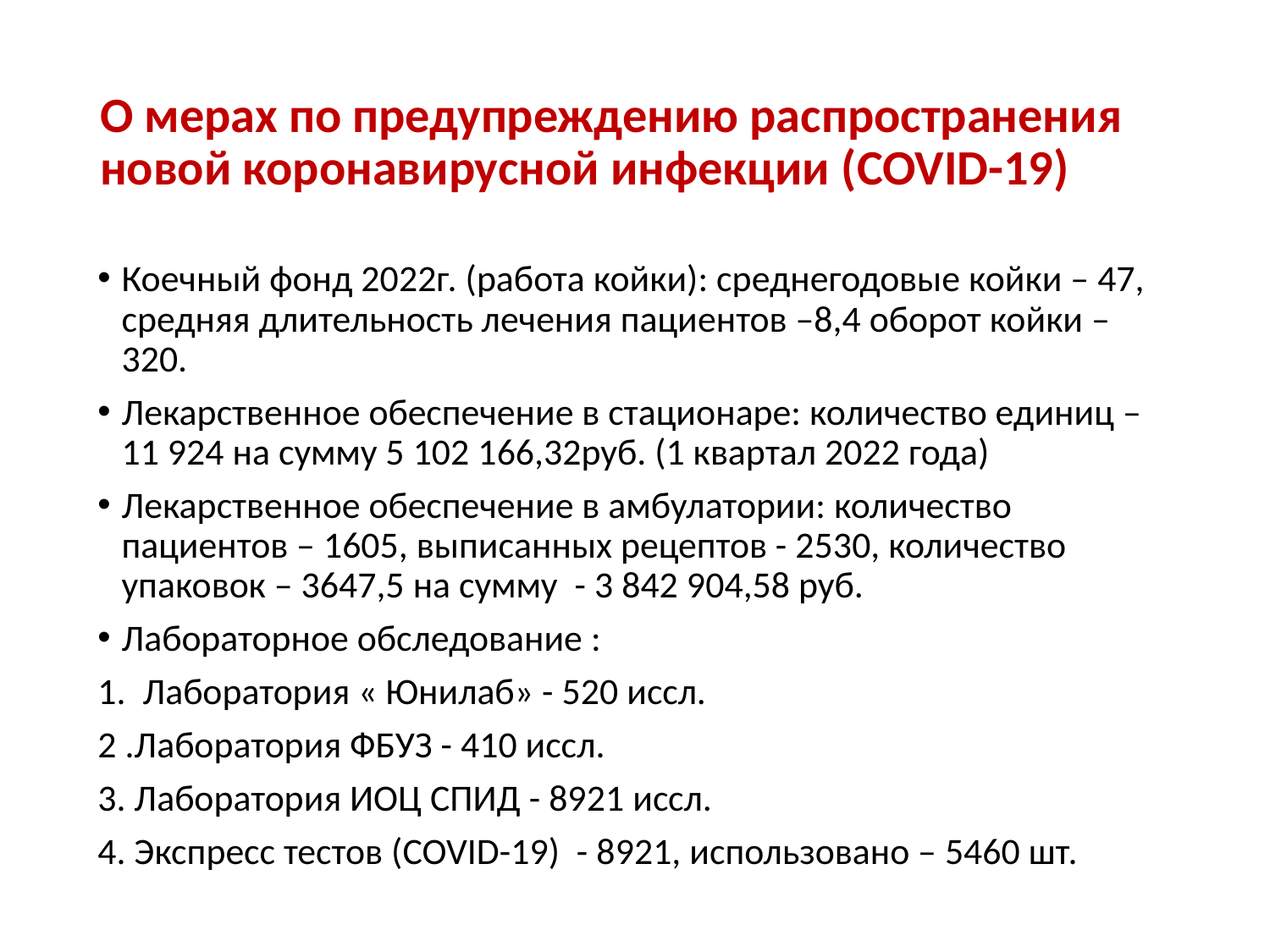

# О мерах по предупреждению распространения новой коронавирусной инфекции (COVID-19)
Коечный фонд 2022г. (работа койки): среднегодовые койки – 47, средняя длительность лечения пациентов –8,4 оборот койки – 320.
Лекарственное обеспечение в стационаре: количество единиц –  11 924 на сумму 5 102 166,32руб. (1 квартал 2022 года)
Лекарственное обеспечение в амбулатории: количество пациентов – 1605, выписанных рецептов - 2530, количество упаковок – 3647,5 на сумму  - 3 842 904,58 руб.
Лабораторное обследование :
1.  Лаборатория « Юнилаб» - 520 иссл.
2 .Лаборатория ФБУЗ - 410 иссл.
3. Лаборатория ИОЦ СПИД - 8921 иссл.
4. Экспресс тестов (COVID-19)  - 8921, использовано – 5460 шт.